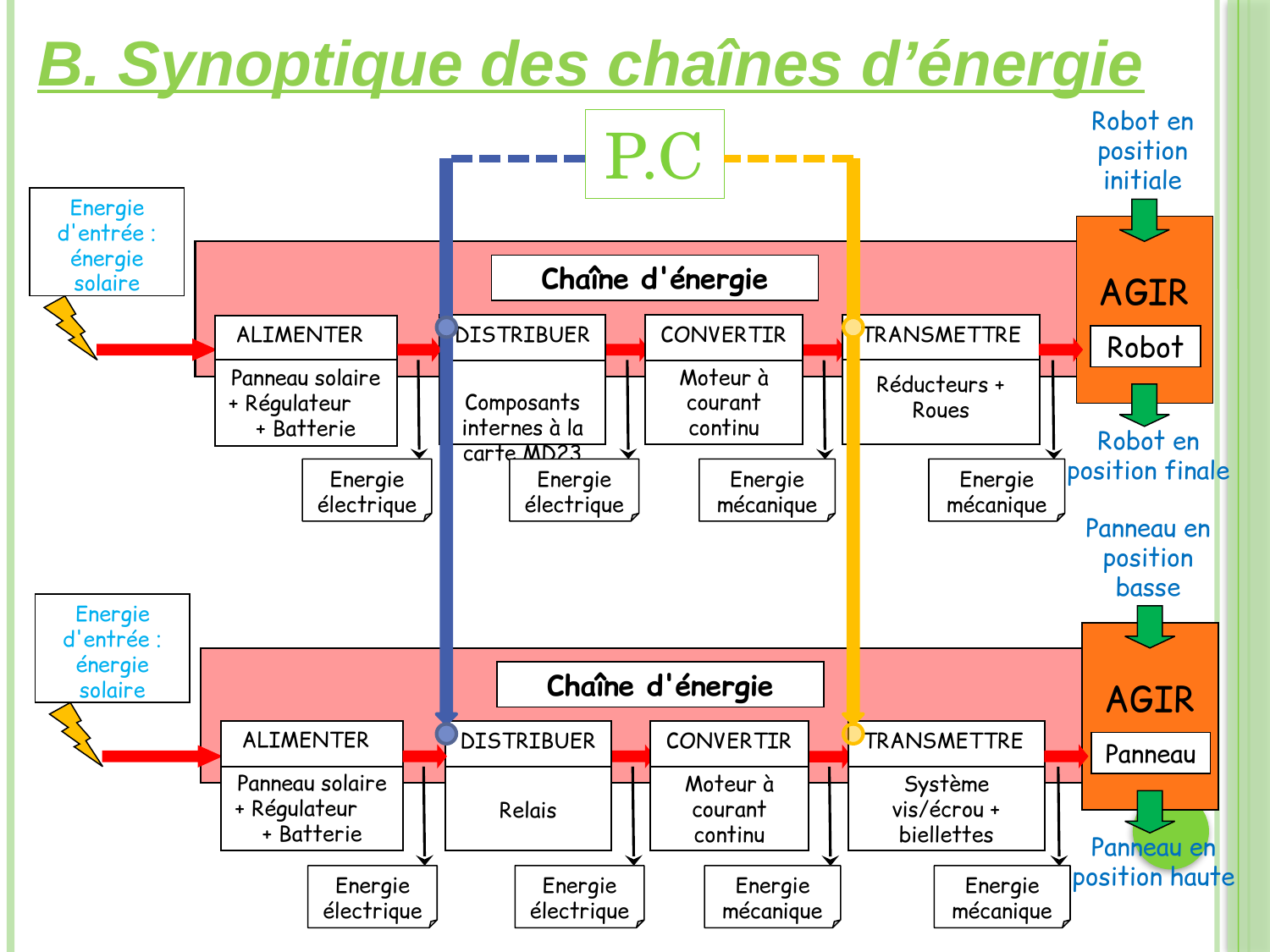

B. Synoptique des chaînes d’énergie
Robot en position initiale

Robot en position finale
Panneau en position basse

Panneau en position haute
P.C

Energie d'entrée : énergie solaire

Energie d'entrée : énergie solaire

AGIR
Robot

AGIR
Panneau

Chaîne d'énergie

Chaîne d'énergie
DISTRIBUER
Composants internes à la carte MD23

DISTRIBUER

Relais
CONVERTIR
Moteur à courant continu
CONVERTIR
Moteur à courant continu
TRANSMETTRE

Réducteurs + Roues
TRANSMETTRE
Système vis/écrou + biellettes

ALIMENTER
Panneau solaire + Régulateur      + Batterie

ALIMENTER
Panneau solaire + Régulateur      + Batterie

Energie électrique
Energie électrique
Energie électrique
Energie électrique
Energie mécanique
Energie mécanique
Energie mécanique
Energie mécanique